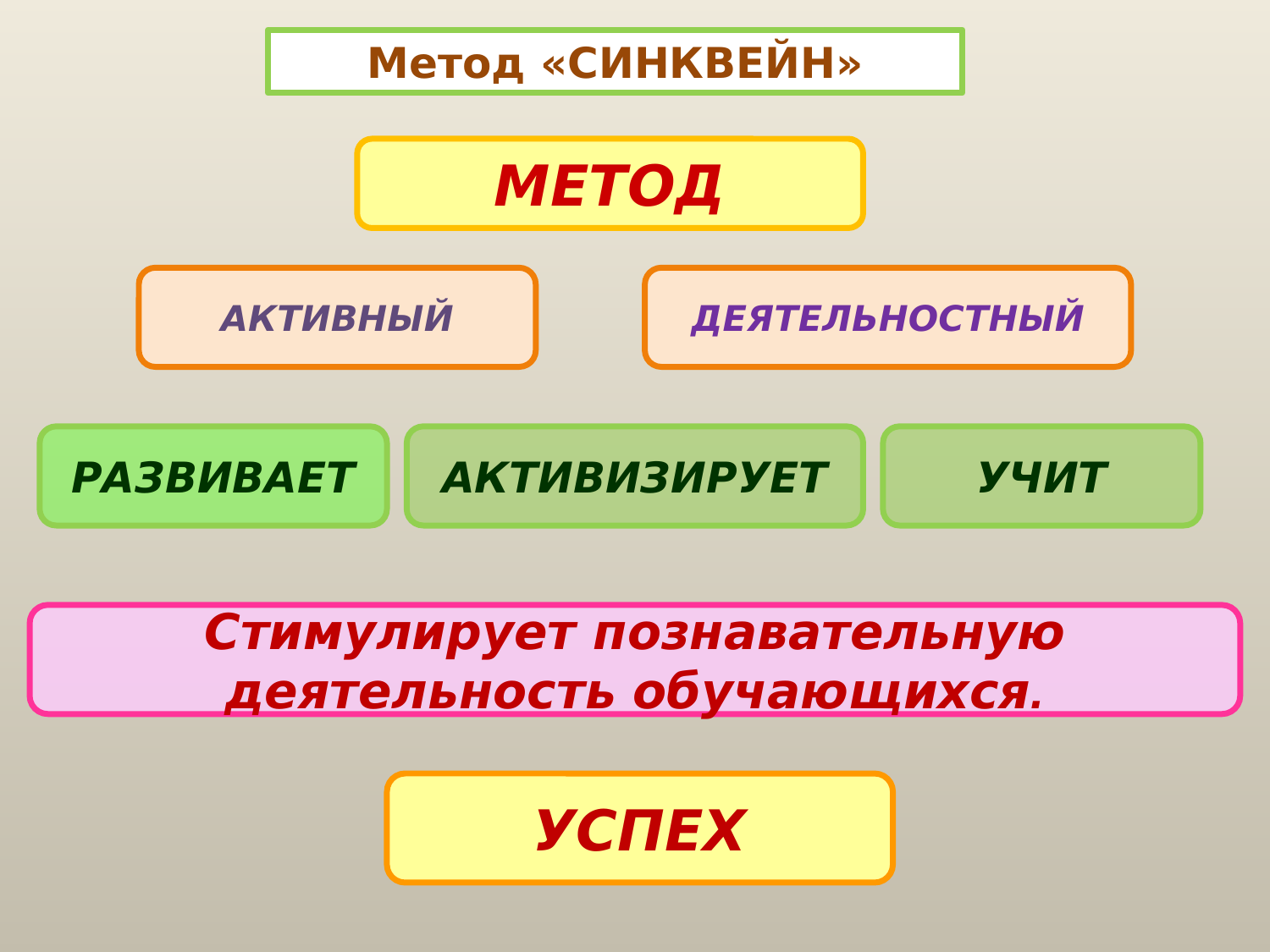

Метод «СИНКВЕЙН»
МЕТОД
АКТИВНЫЙ
ДЕЯТЕЛЬНОСТНЫЙ
РАЗВИВАЕТ
АКТИВИЗИРУЕТ
УЧИТ
Стимулирует познавательную деятельность обучающихся.
УСПЕХ